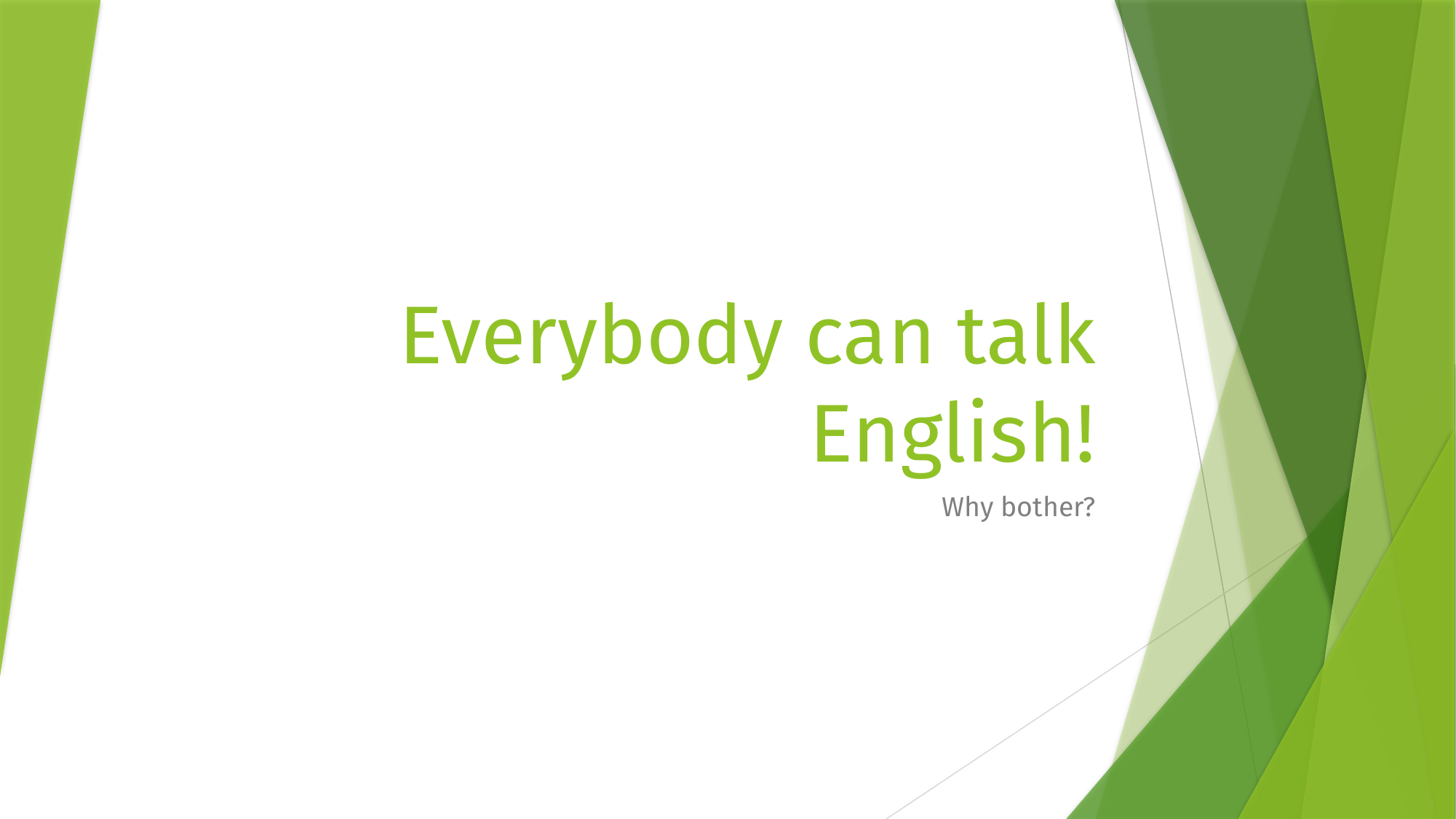

# Everybody can talk English!
Why bother?